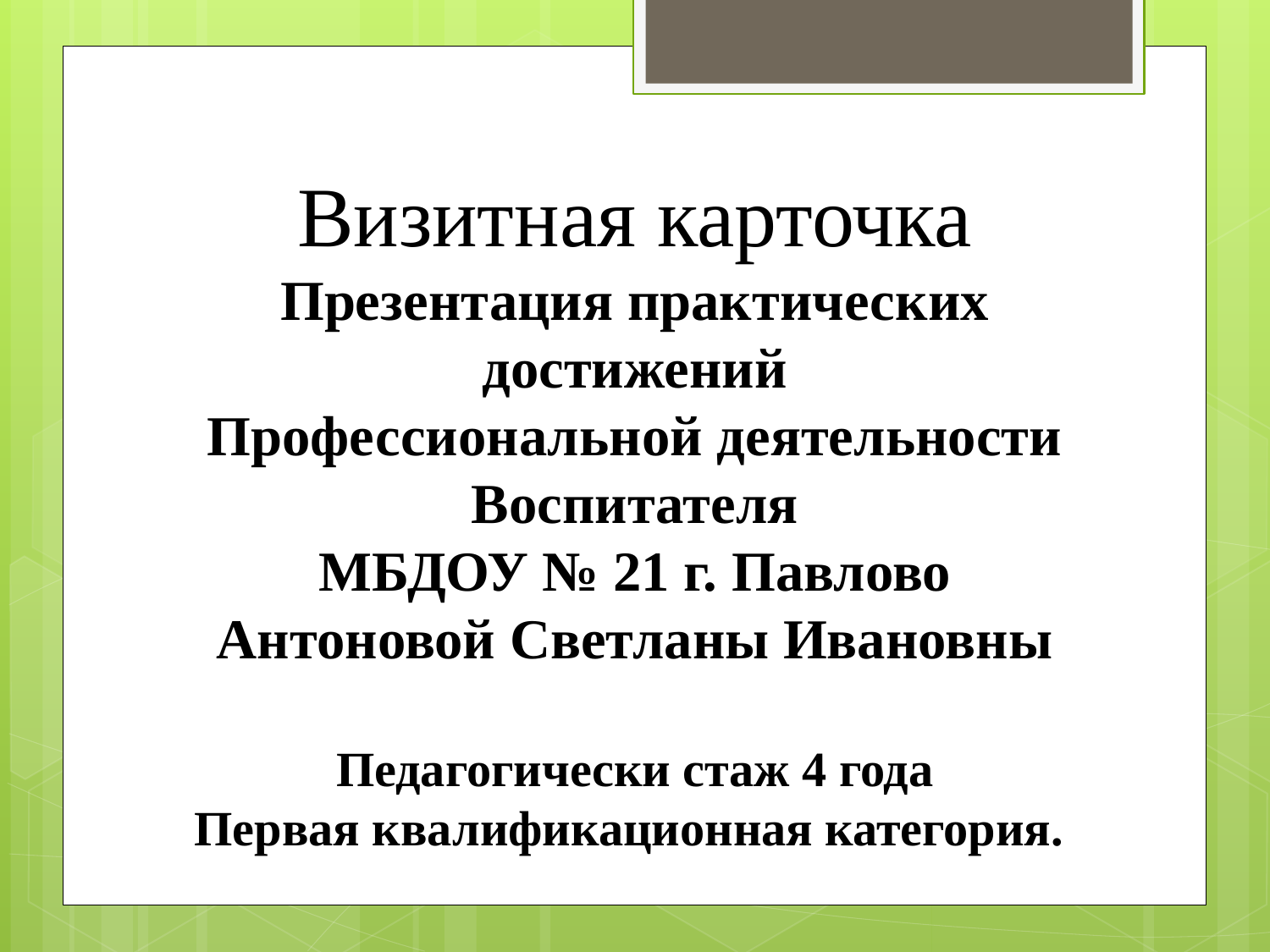

Визитная карточка
Презентация практических достижений
Профессиональной деятельности
Воспитателя
МБДОУ № 21 г. Павлово
Антоновой Светланы Ивановны

Педагогически стаж 4 года
Первая квалификационная категория.